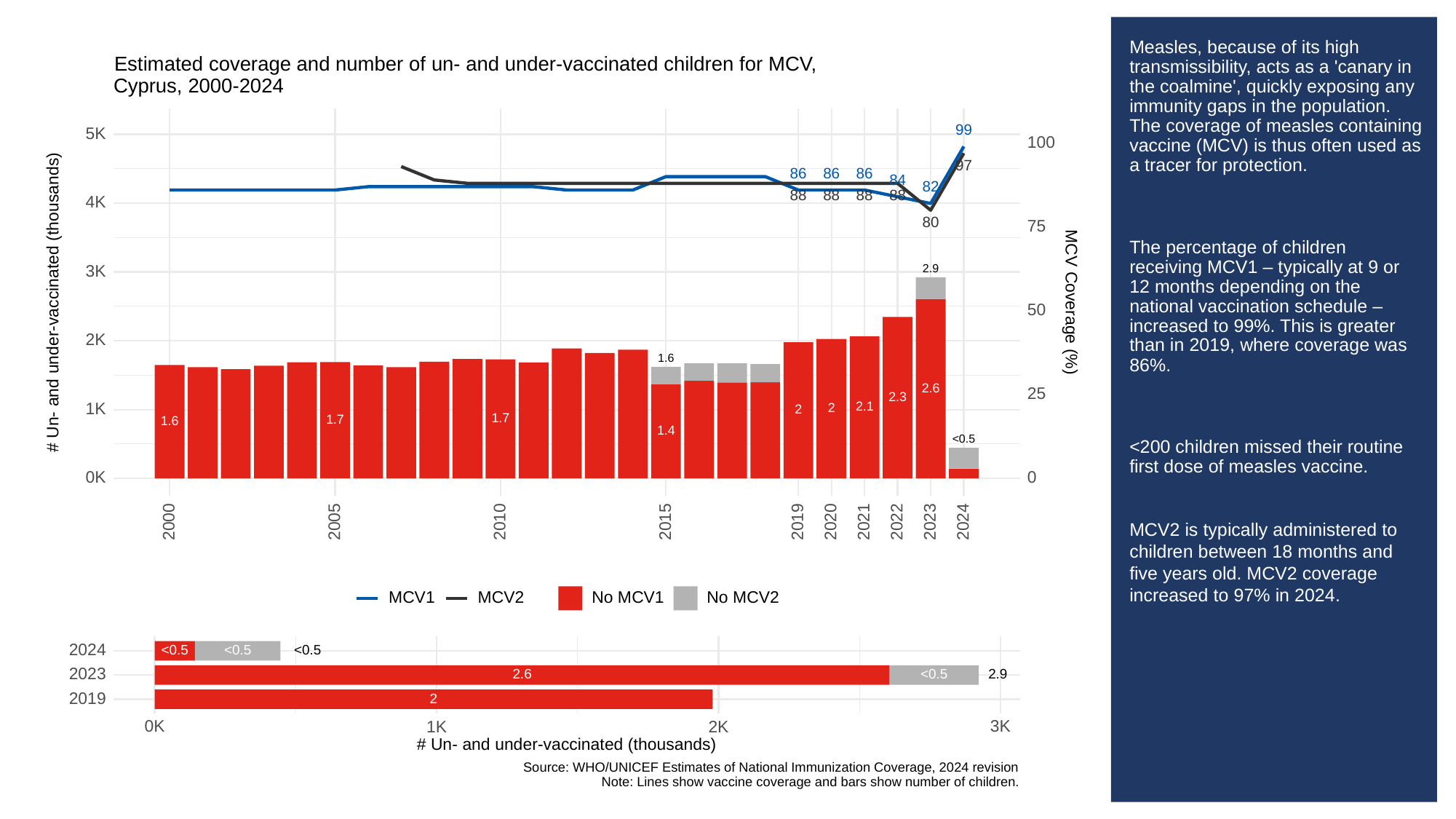

# Measles, because of its high transmissibility, acts as a 'canary in the coalmine', quickly exposing any immunity gaps in the population. The coverage of measles containing vaccine (MCV) is thus often used as a tracer for protection.

The percentage of children receiving MCV1 – typically at 9 or 12 months depending on the national vaccination schedule – increased to 99%. This is greater than in 2019, where coverage was 86%.

<200 children missed their routine first dose of measles vaccine.

MCV2 is typically administered to children between 18 months and five years old. MCV2 coverage increased to 97% in 2024.

Estimated coverage and number of un- and under-vaccinated children for MCV,
Cyprus, 2000-2024

99
5K

100

97
86
86
86

84
82
88
88
88
88
4K

80
75

2.9
3K

# Un- and under-vaccinated (thousands)
MCV Coverage (%)

50

2K

1.6

2.6

25
2.3
2.1
1K
2
2

1.7
1.7
1.6
1.4
<0.5

0K
0

2023
2000
2005
2010
2015
2019
2020
2021
2022
2024

MCV1
MCV2
No MCV1
No MCV2

2024
<0.5
<0.5
<0.5

2023
2.6
<0.5
2.9

2019
2

3K
0K
1K
2K
# Un- and under-vaccinated (thousands)
Source: WHO/UNICEF Estimates of National Immunization Coverage, 2024 revision
Note: Lines show vaccine coverage and bars show number of children.